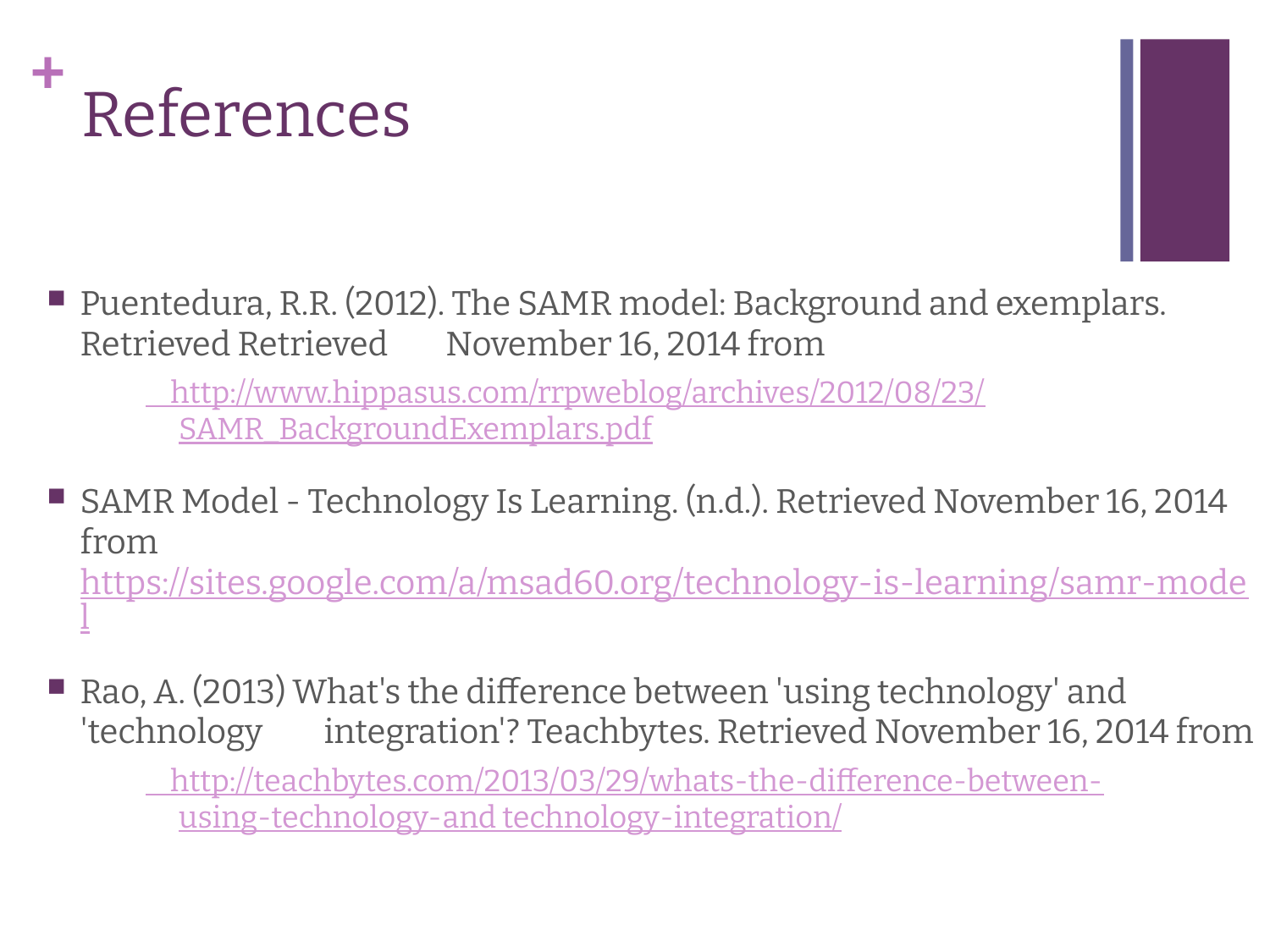

# References
Puentedura, R.R. (2012). The SAMR model: Background and exemplars. Retrieved Retrieved 	November 16, 2014 from
    http://www.hippasus.com/rrpweblog/archives/2012/08/23/SAMR_BackgroundExemplars.pdf
SAMR Model - Technology Is Learning. (n.d.). Retrieved November 16, 2014 	from	https://sites.google.com/a/msad60.org/technology-is-learning/samr-model
Rao, A. (2013) What's the difference between 'using technology' and 'technology 	integration'? Teachbytes. Retrieved November 16, 2014 from
    http://teachbytes.com/2013/03/29/whats-the-difference-between-using-technology-and technology-integration/